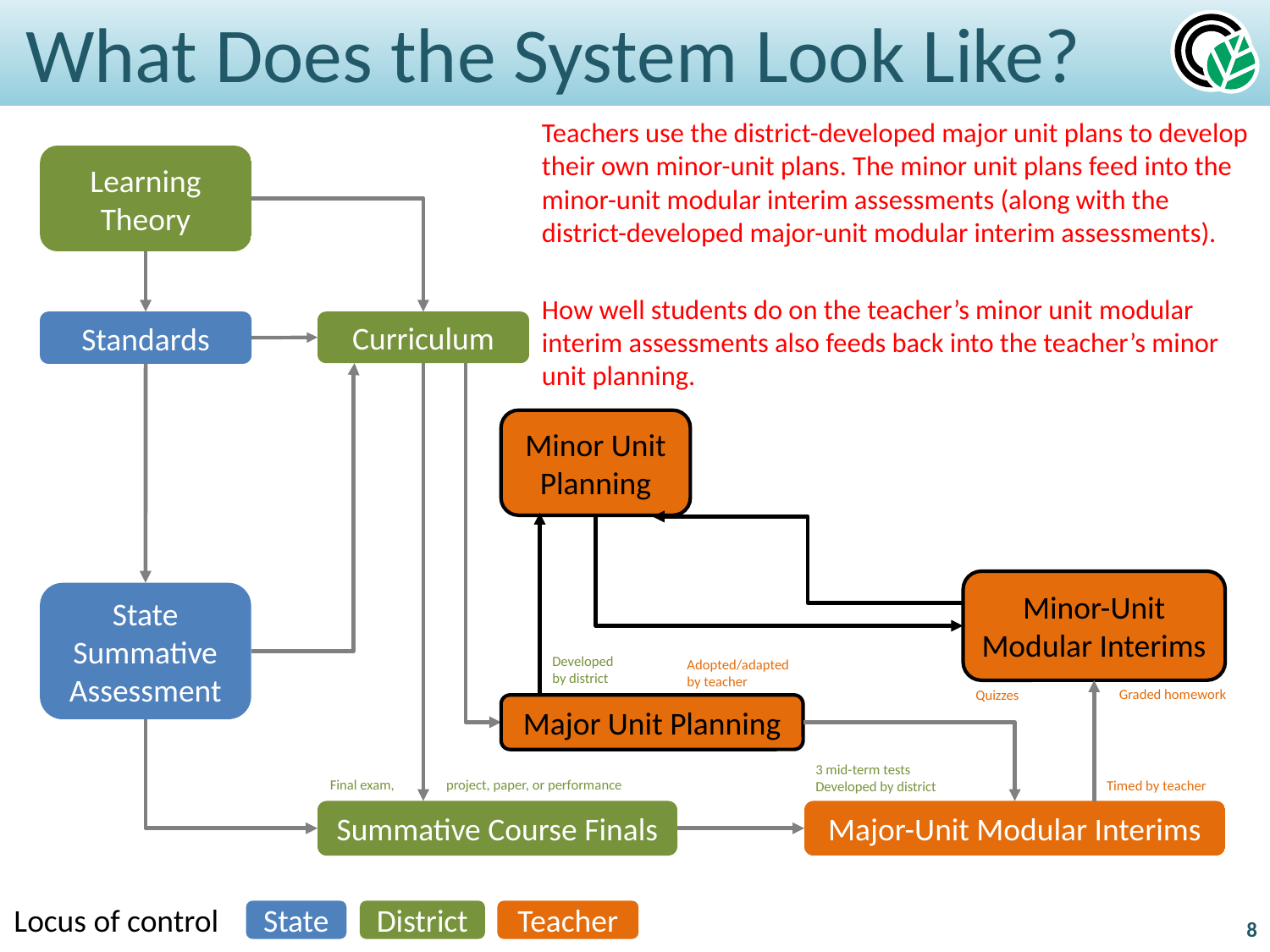

# What Does the System Look Like?
Teachers use the district-developed major unit plans to develop their own minor-unit plans. The minor unit plans feed into the minor-unit modular interim assessments (along with the district-developed major-unit modular interim assessments).

How well students do on the teacher’s minor unit modular interim assessments also feeds back into the teacher’s minor unit planning.
Learning Theory
Curriculum
Standards
Minor Unit Planning
Minor-Unit Modular Interims
State Summative Assessment
Developed
by district
Adopted/adapted by teacher
Graded homework
Quizzes
Major Unit Planning
3 mid-term tests
Developed by district
Final exam,
project, paper, or performance
Timed by teacher
Summative Course Finals
Major-Unit Modular Interims
Locus of control
State
District
Teacher